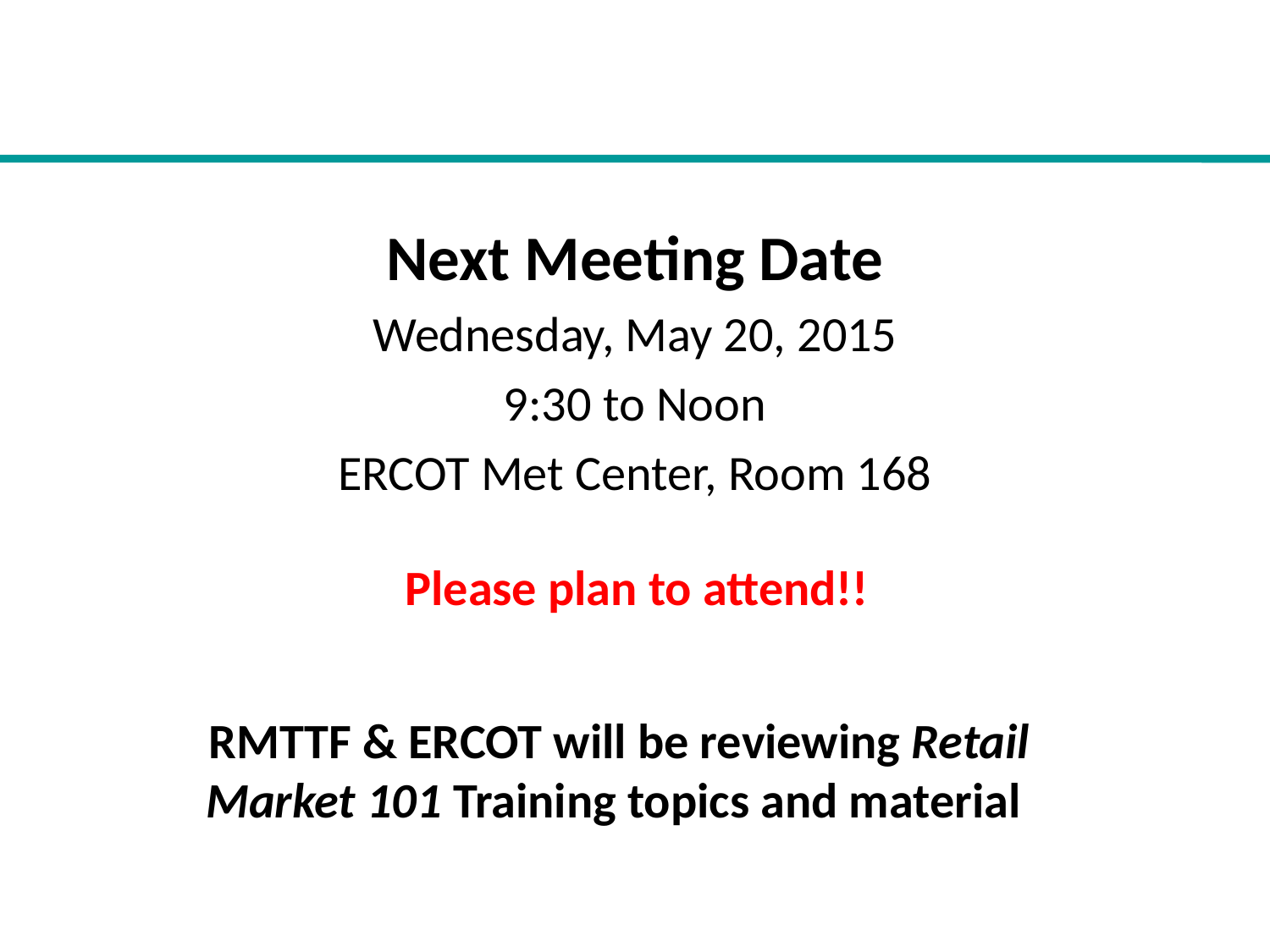

# Next Meeting Date
Wednesday, May 20, 2015
9:30 to Noon
ERCOT Met Center, Room 168

Please plan to attend!!

RMTTF & ERCOT will be reviewing Retail Market 101 Training topics and material